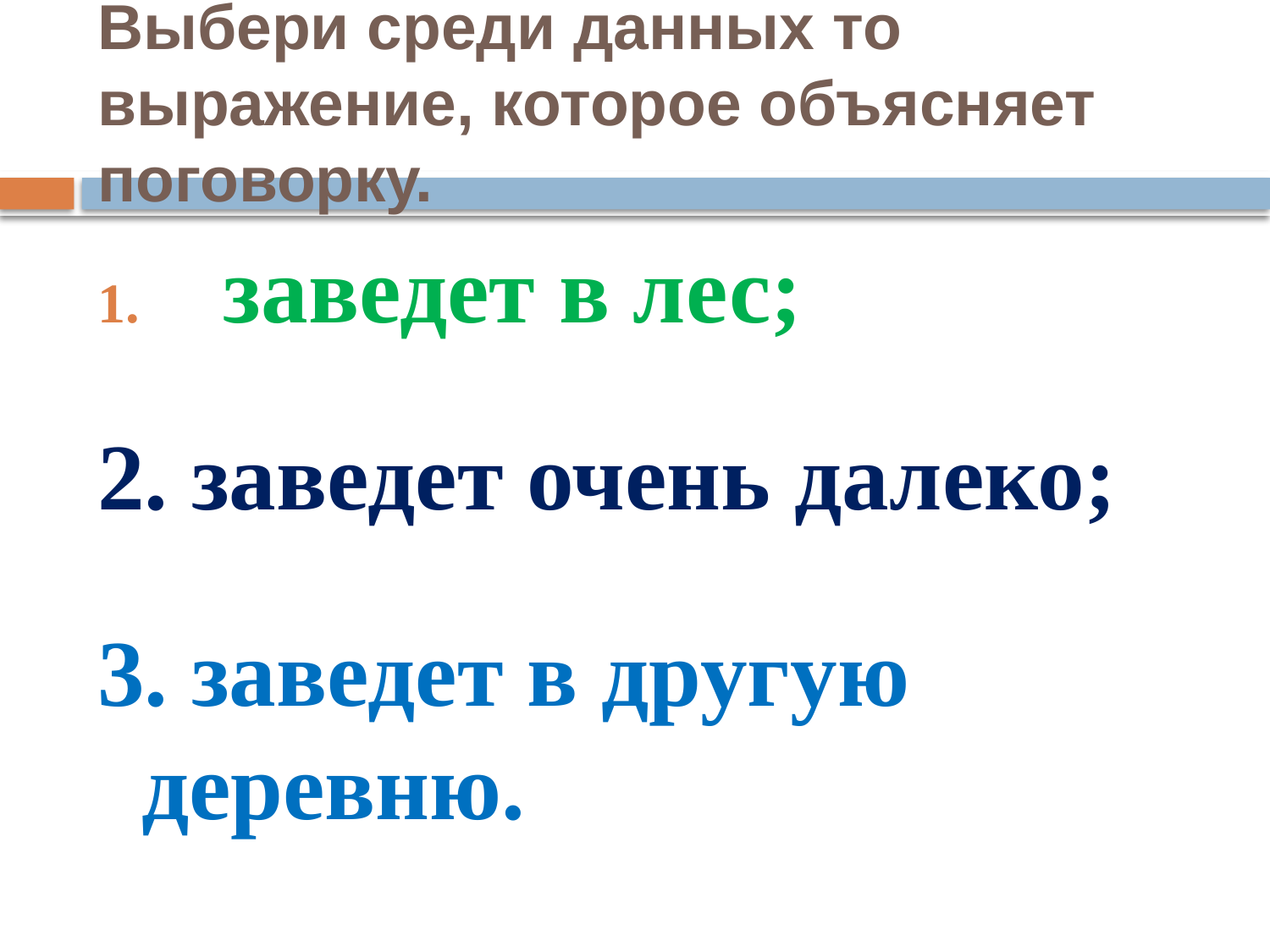

# Выбери среди данных то выражение, которое объясняет поговорку.
заведет в лес;

2. заведет очень далеко;

3. заведет в другую деревню.